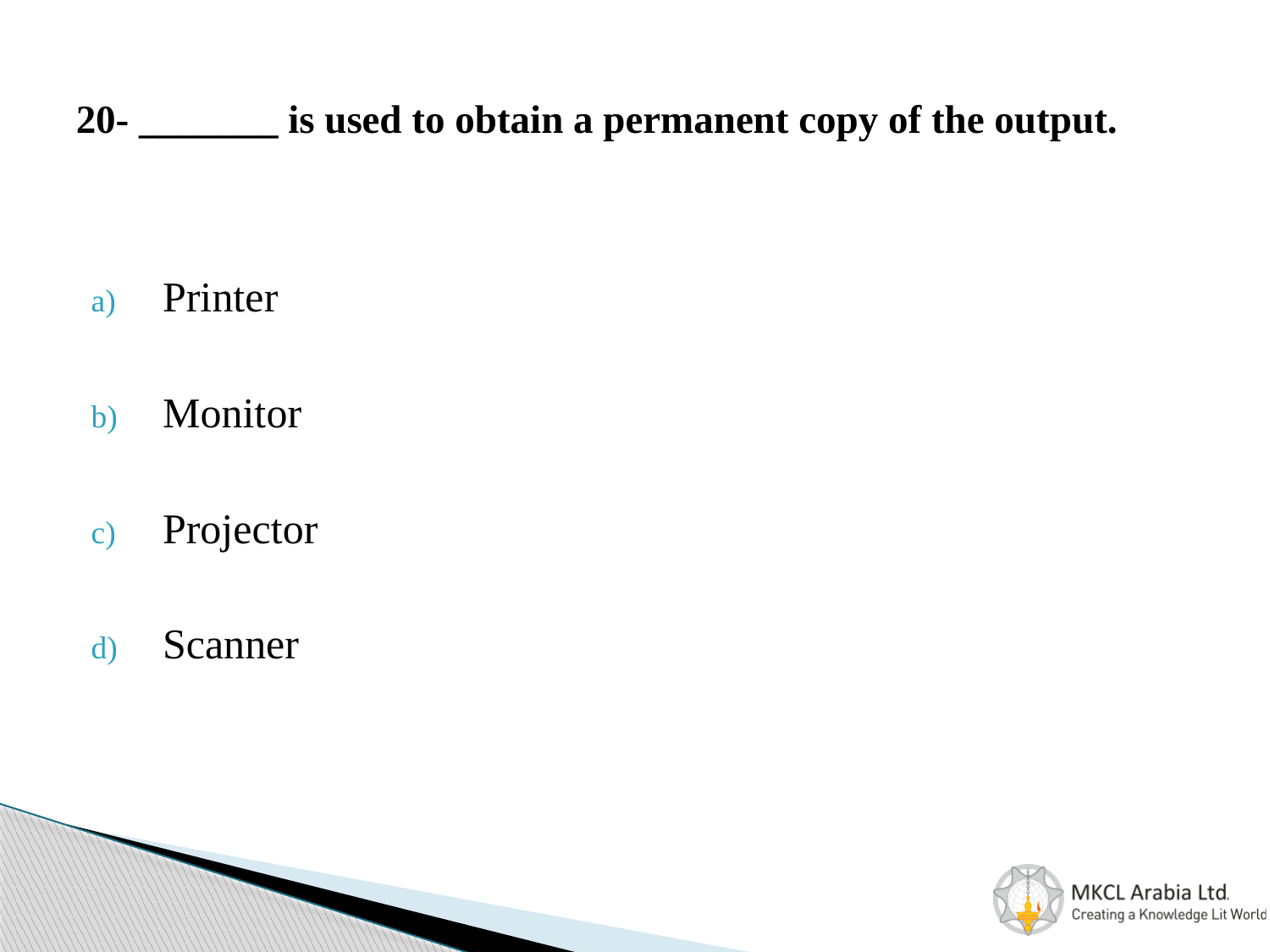

# 20- _______ is used to obtain a permanent copy of the output.

Printer

Monitor

Projector

Scanner